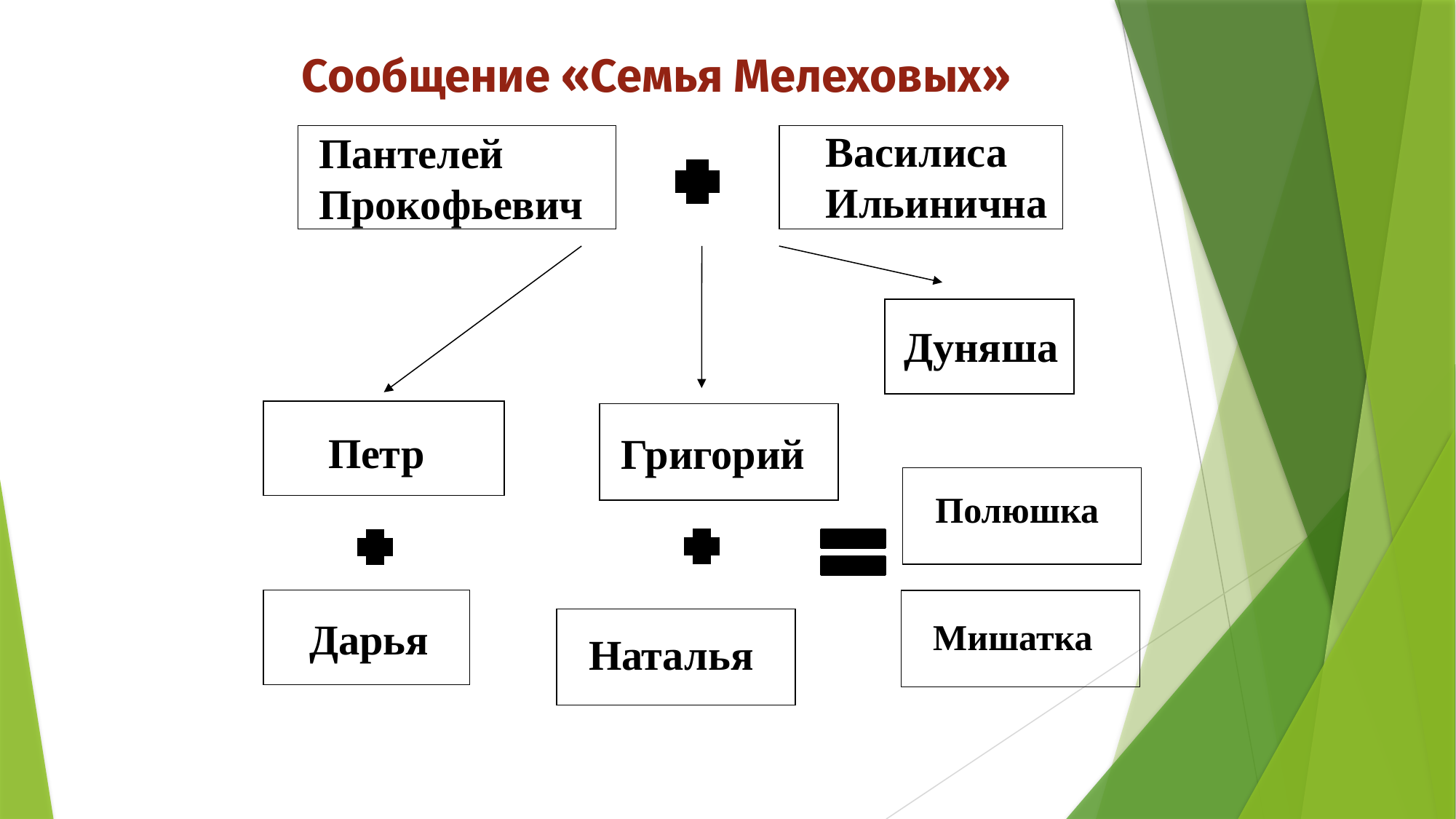

# Сообщение «Семья Мелеховых»
Василиса
Ильинична
Пантелей
Прокофьевич

Дуняша

Петр
Григорий

Полюшка

Дарья

Мишатка
Наталья